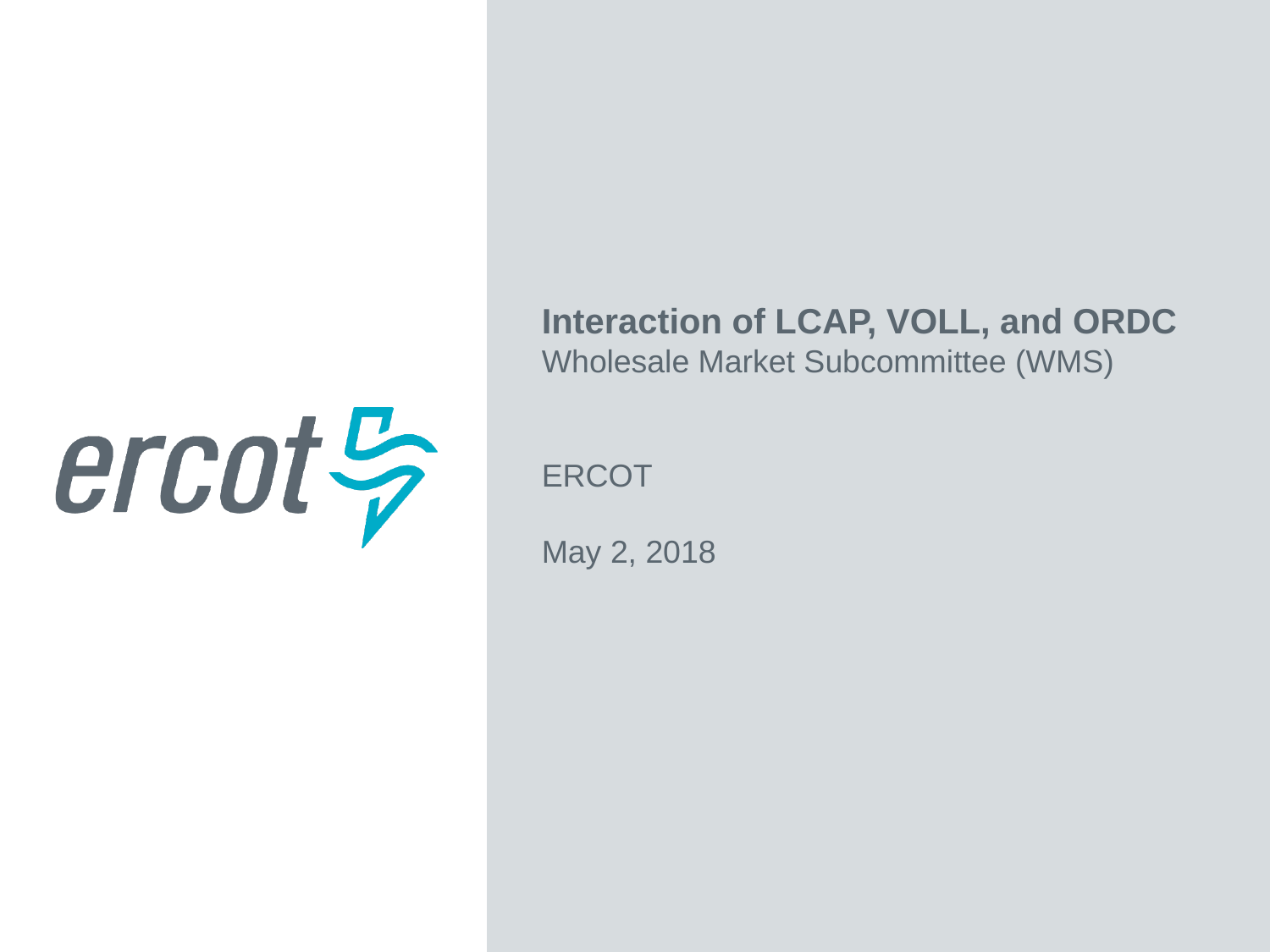

Interaction of LCAP, VOLL, and ORDC
Wholesale Market Subcommittee (WMS)

ERCOT

May 2, 2018